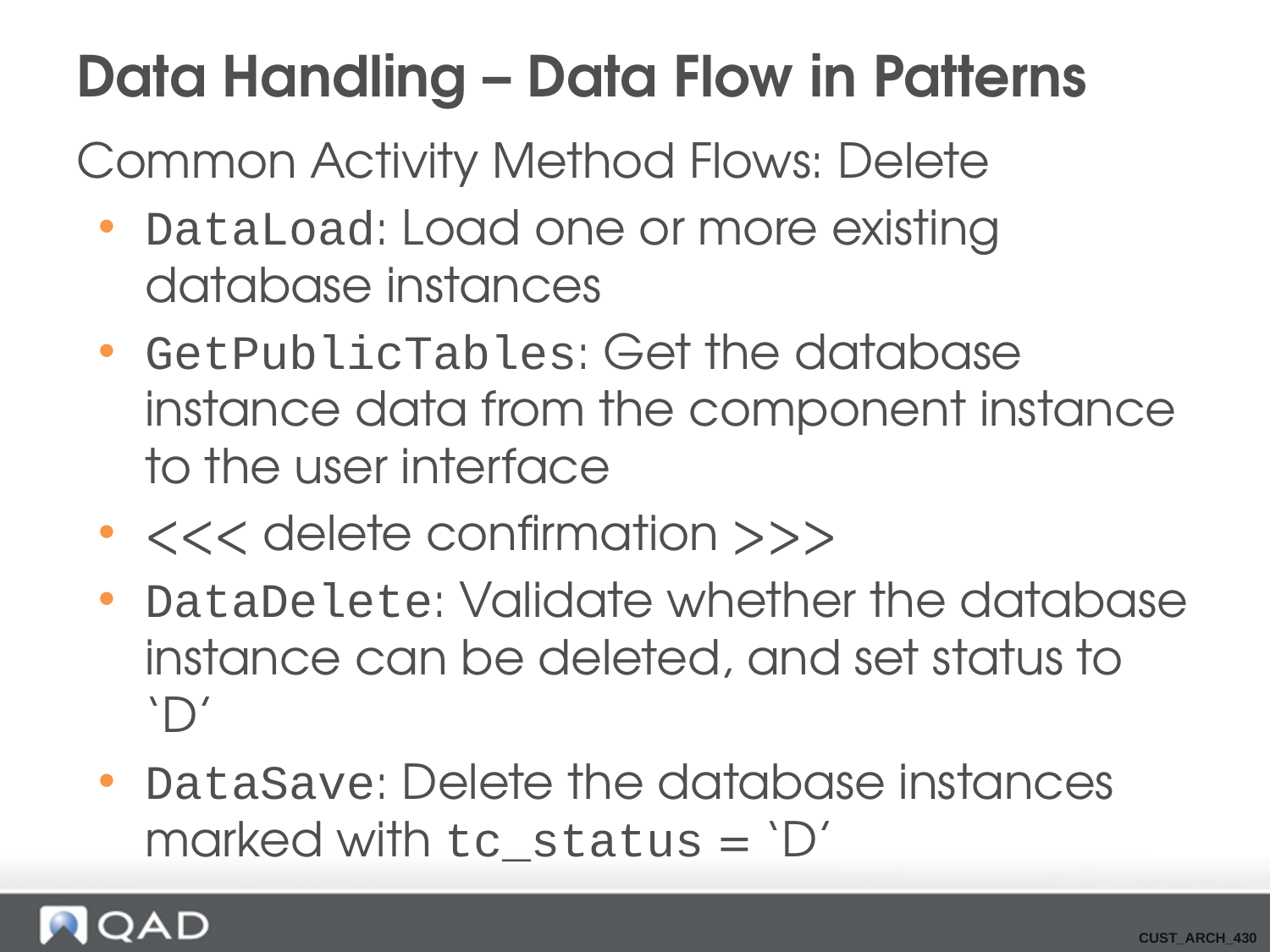

# Data Handling – Data Flow in Patterns
Common Activity Method Flows: Delete
DataLoad: Load one or more existing database instances
GetPublicTables: Get the database instance data from the component instance to the user interface
<<< delete confirmation >>>
DataDelete: Validate whether the database instance can be deleted, and set status to ‘D’
DataSave: Delete the database instances marked with tc_status = ‘D’
CUST_ARCH_430